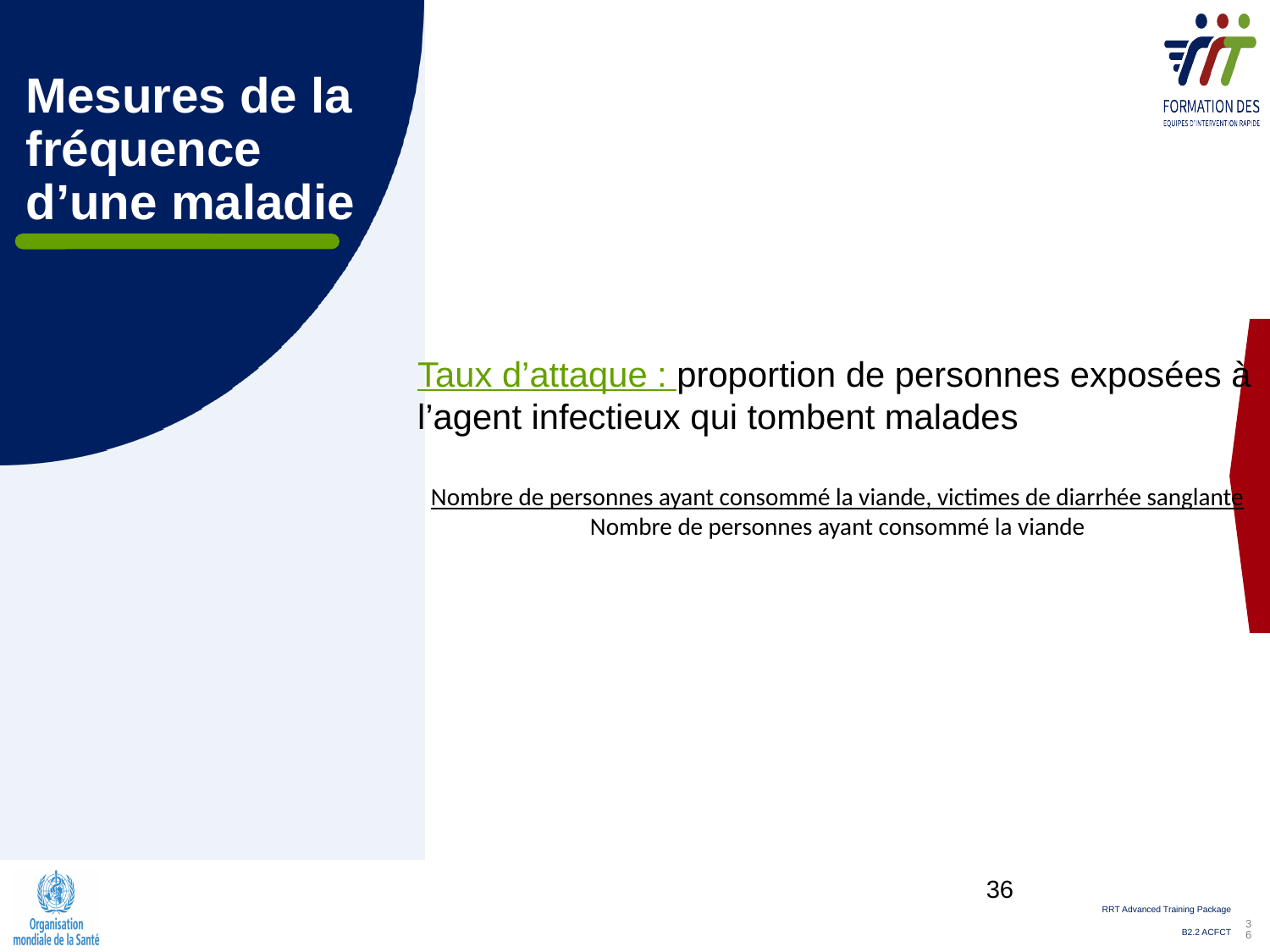

# Mesures de la fréquence d’une maladie

Taux d’attaque : proportion de personnes exposées à l’agent infectieux qui tombent malades

Nombre de personnes ayant consommé la viande, victimes de diarrhée sanglante
Nombre de personnes ayant consommé la viande

36